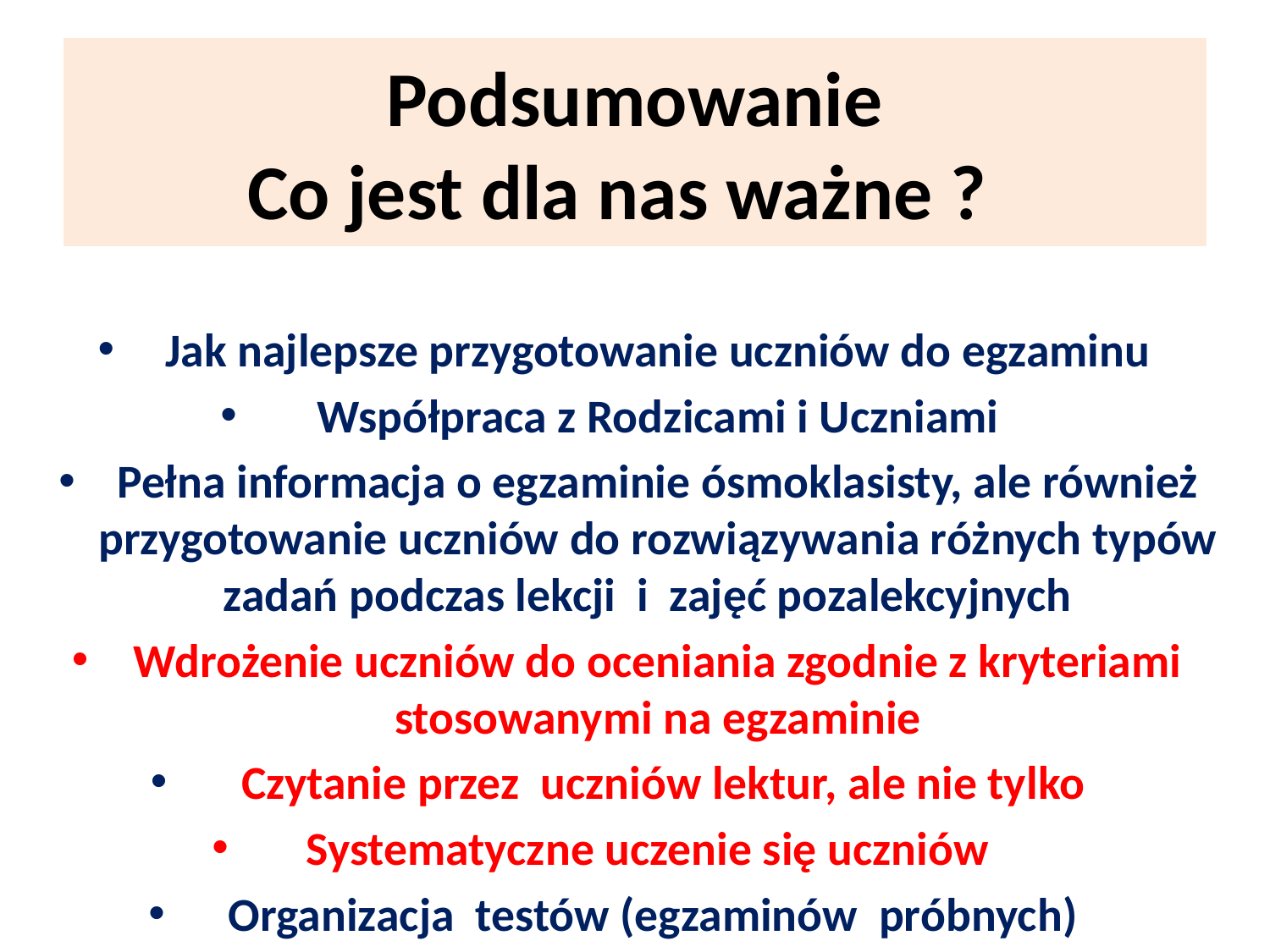

# Podsumowanie Co jest dla nas ważne ?

Jak najlepsze przygotowanie uczniów do egzaminu
Współpraca z Rodzicami i Uczniami
Pełna informacja o egzaminie ósmoklasisty, ale również przygotowanie uczniów do rozwiązywania różnych typów zadań podczas lekcji  i  zajęć pozalekcyjnych
Wdrożenie uczniów do oceniania zgodnie z kryteriami stosowanymi na egzaminie
 Czytanie przez  uczniów lektur, ale nie tylko
Systematyczne uczenie się uczniów
Organizacja  testów (egzaminów  próbnych)